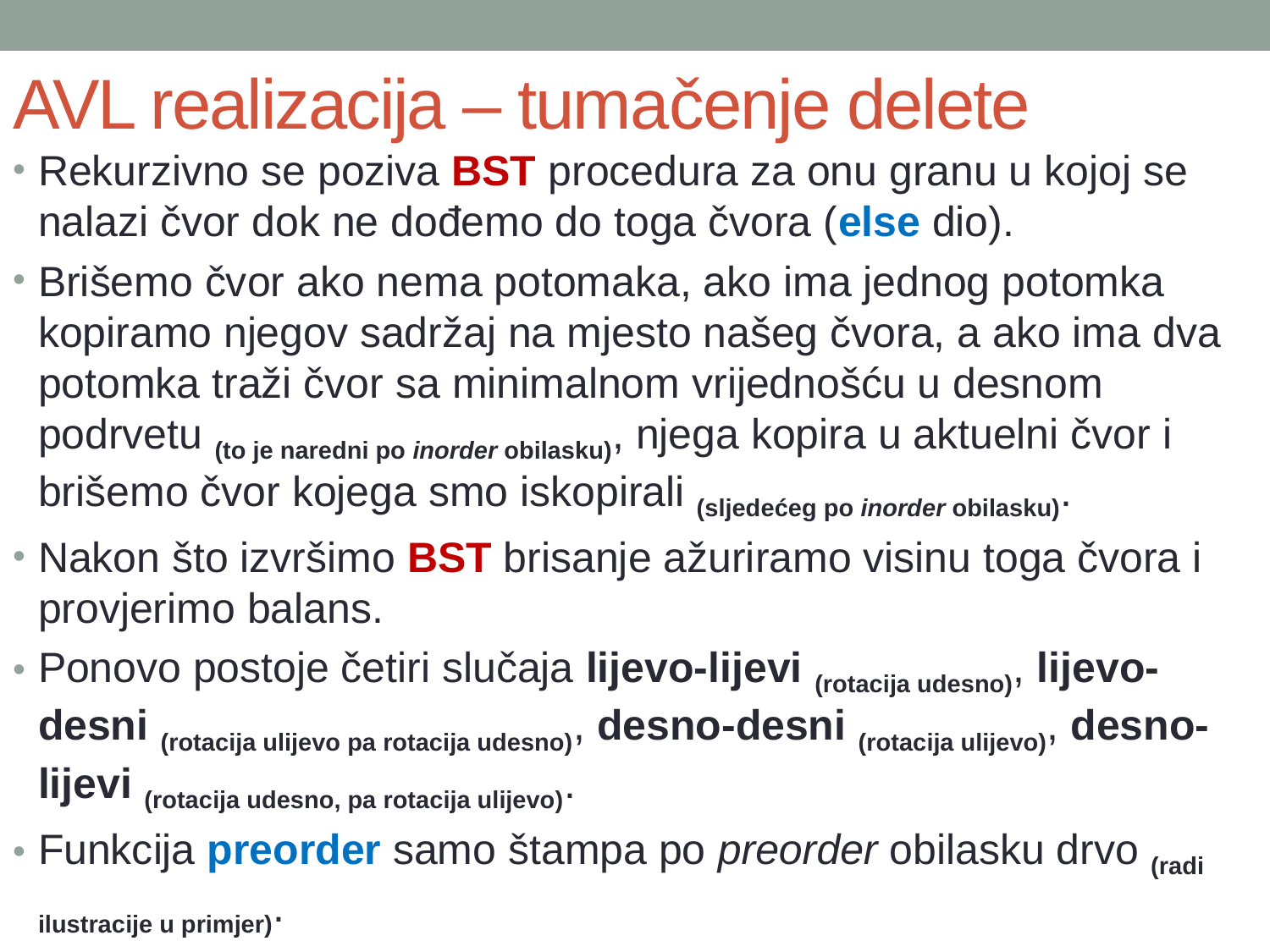

# AVL realizacija – tumačenje delete
Rekurzivno se poziva BST procedura za onu granu u kojoj se nalazi čvor dok ne dođemo do toga čvora (else dio).
Brišemo čvor ako nema potomaka, ako ima jednog potomka kopiramo njegov sadržaj na mjesto našeg čvora, a ako ima dva potomka traži čvor sa minimalnom vrijednošću u desnom podrvetu (to je naredni po inorder obilasku), njega kopira u aktuelni čvor i brišemo čvor kojega smo iskopirali (sljedećeg po inorder obilasku).
Nakon što izvršimo BST brisanje ažuriramo visinu toga čvora i provjerimo balans.
Ponovo postoje četiri slučaja lijevo-lijevi (rotacija udesno), lijevo-desni (rotacija ulijevo pa rotacija udesno), desno-desni (rotacija ulijevo), desno-lijevi (rotacija udesno, pa rotacija ulijevo).
Funkcija preorder samo štampa po preorder obilasku drvo (radi ilustracije u primjer).